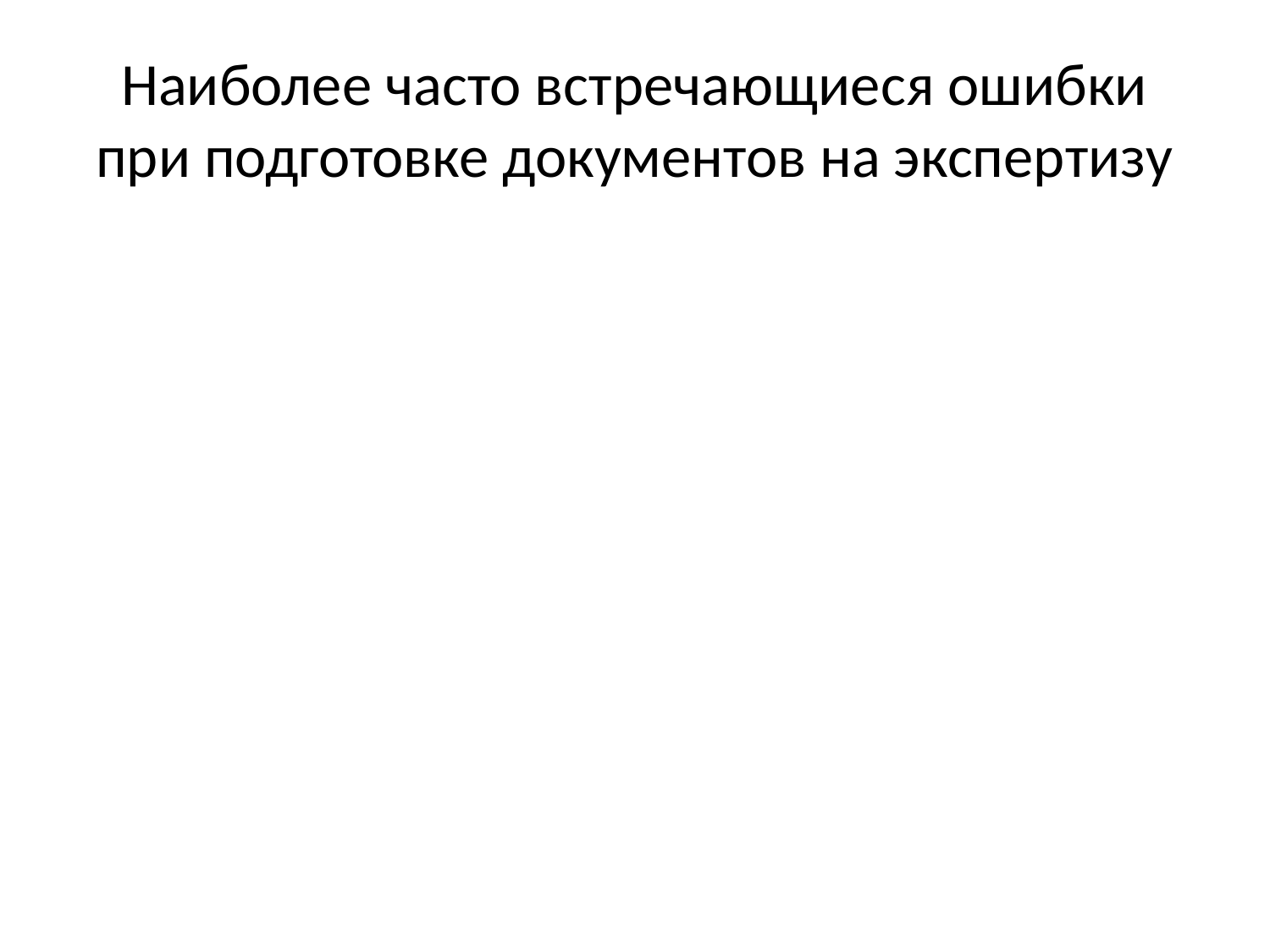

# Наиболее часто встречающиеся ошибки при подготовке документов на экспертизу